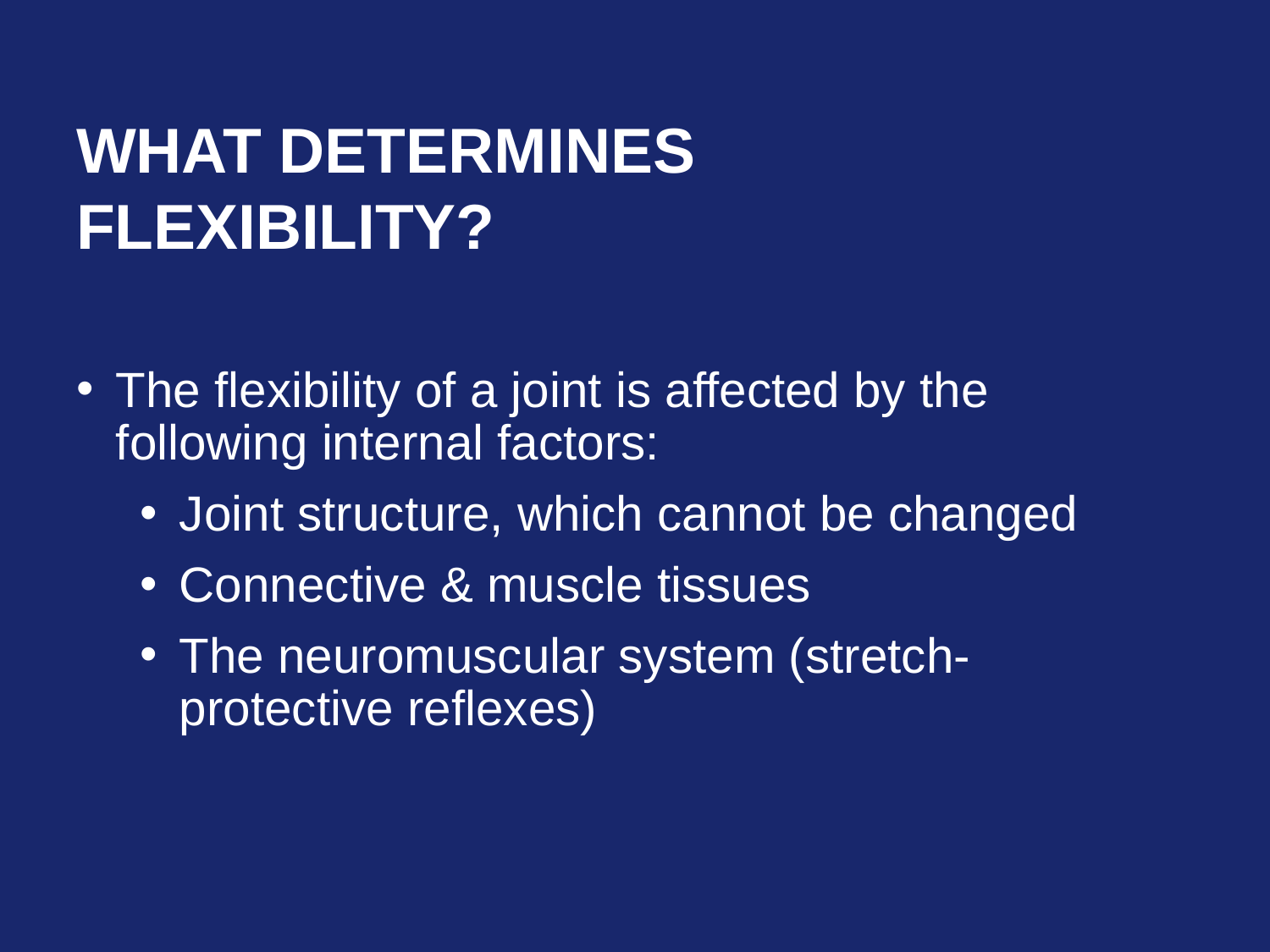

# What Determines Flexibility?
The flexibility of a joint is affected by the following internal factors:
Joint structure, which cannot be changed
Connective & muscle tissues
The neuromuscular system (stretch-protective reflexes)